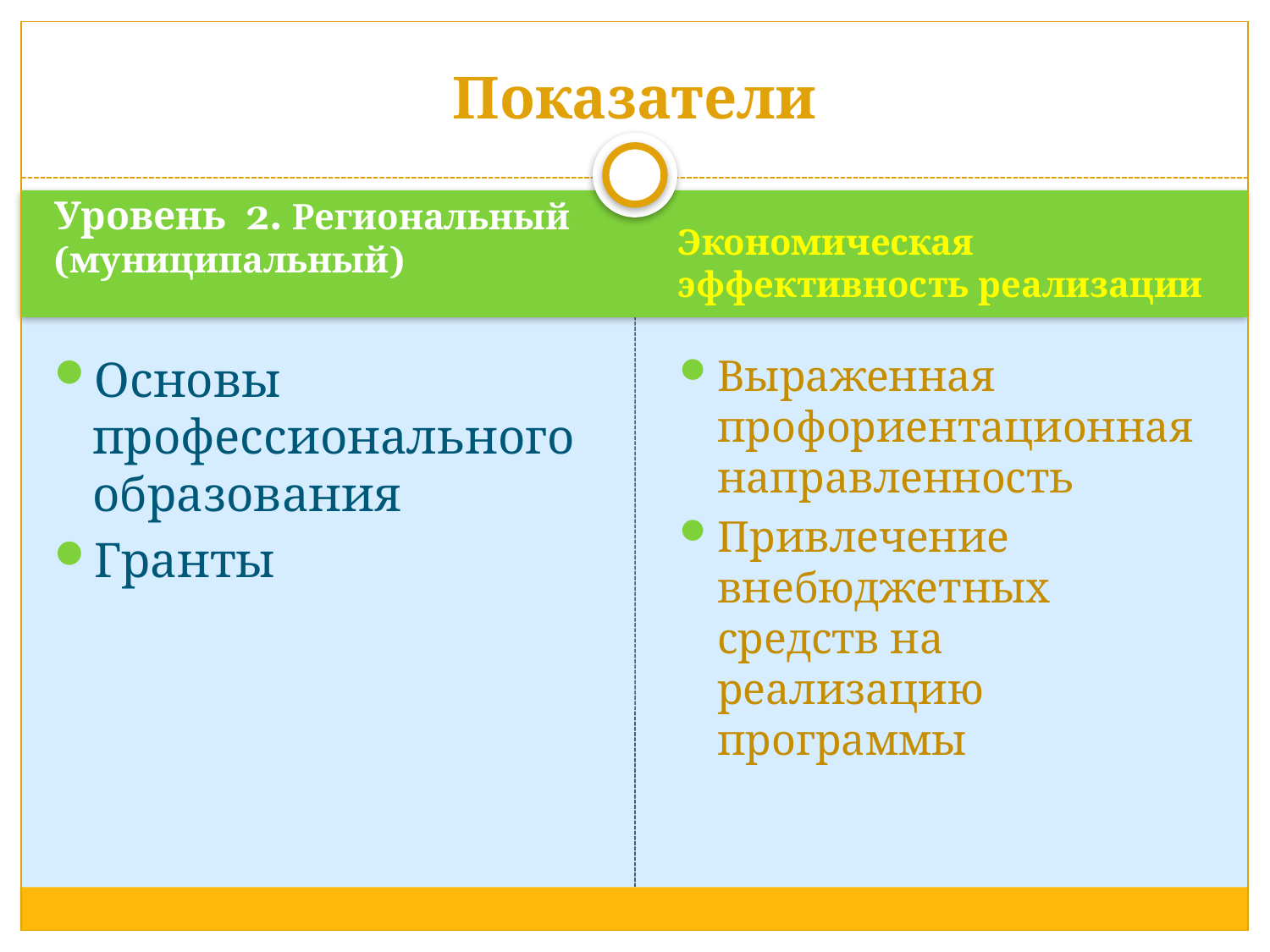

# Показатели
Уровень  2. Региональный (муниципальный)

Экономическая эффективность реализации
Основы профессионального образования
Гранты
Выраженная профориентационная направленность
Привлечение внебюджетных средств на реализацию программы